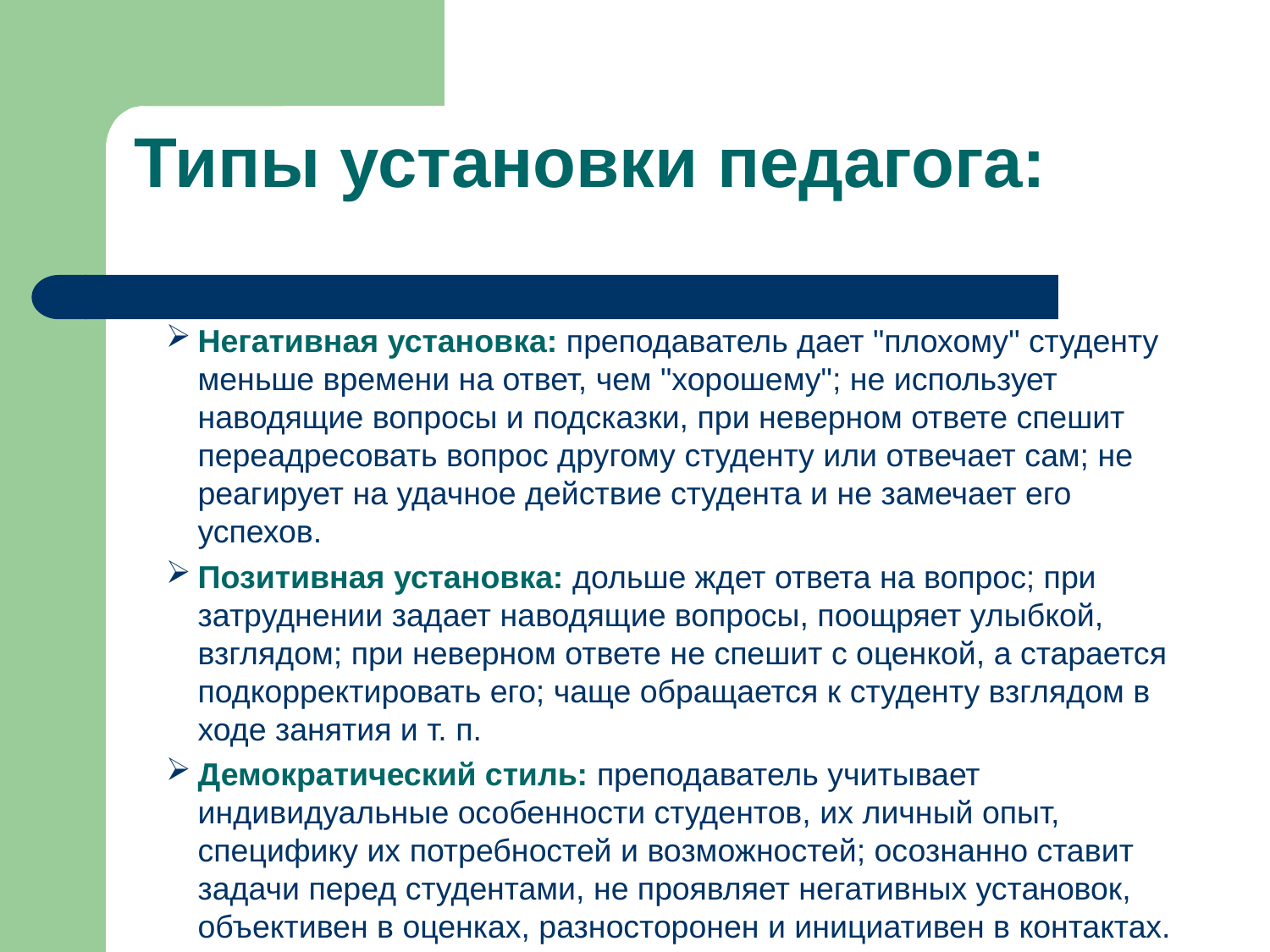

# Типы установки педагога:
.
Негативная установка: преподаватель дает "плохому" студенту меньше времени на ответ, чем "хорошему"; не использует наводящие вопросы и подсказки, при неверном ответе спешит переадресовать вопрос другому студенту или отвечает сам; не реагирует на удачное действие студента и не замечает его успехов.
Позитивная установка: дольше ждет ответа на вопрос; при затруднении задает наводящие вопросы, поощряет улыбкой, взглядом; при неверном ответе не спешит с оценкой, а старается подкорректировать его; чаще обращается к студенту взглядом в ходе занятия и т. п.
Демократический стиль: преподаватель учитывает индивидуальные особенности студентов, их личный опыт, специфику их потребностей и возможностей; осознанно ставит задачи перед студентами, не проявляет негативных установок, объективен в оценках, разносторонен и инициативен в контактах.